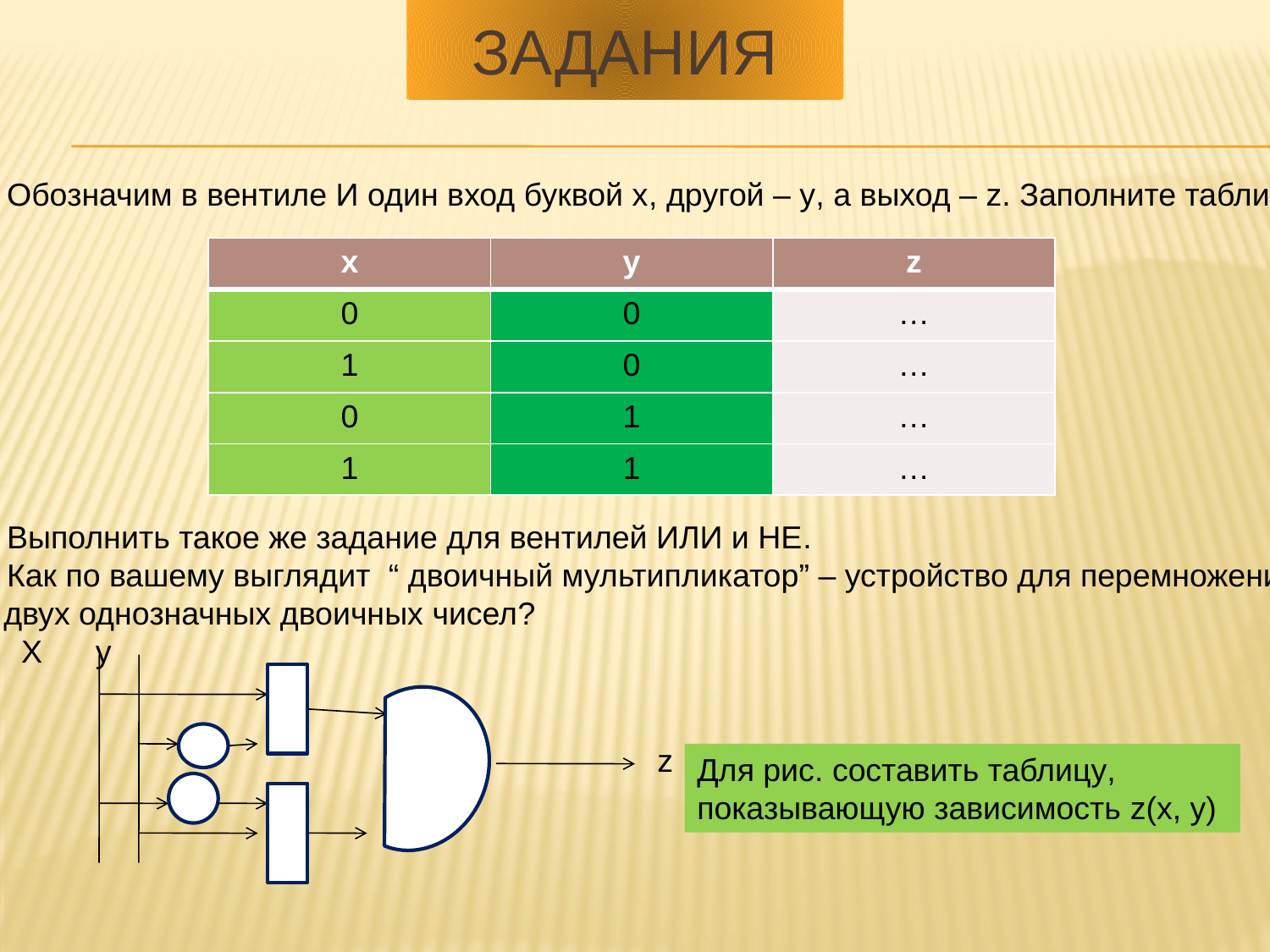

# ЗАДАНИЯ
Обозначим в вентиле И один вход буквой х, другой – у, а выход – z. Заполните таблицу:

Выполнить такое же задание для вентилей ИЛИ и НЕ.
Как по вашему выглядит  “ двоичный мультипликатор” – устройство для перемножения
     двух однозначных двоичных чисел?
4.    X      y

| x | y | z |
| --- | --- | --- |
| 0 | 0 | … |
| 1 | 0 | … |
| 0 | 1 | … |
| 1 | 1 | … |

z
Для рис. cоставить таблицу, показывающую зависимость z(x, y)